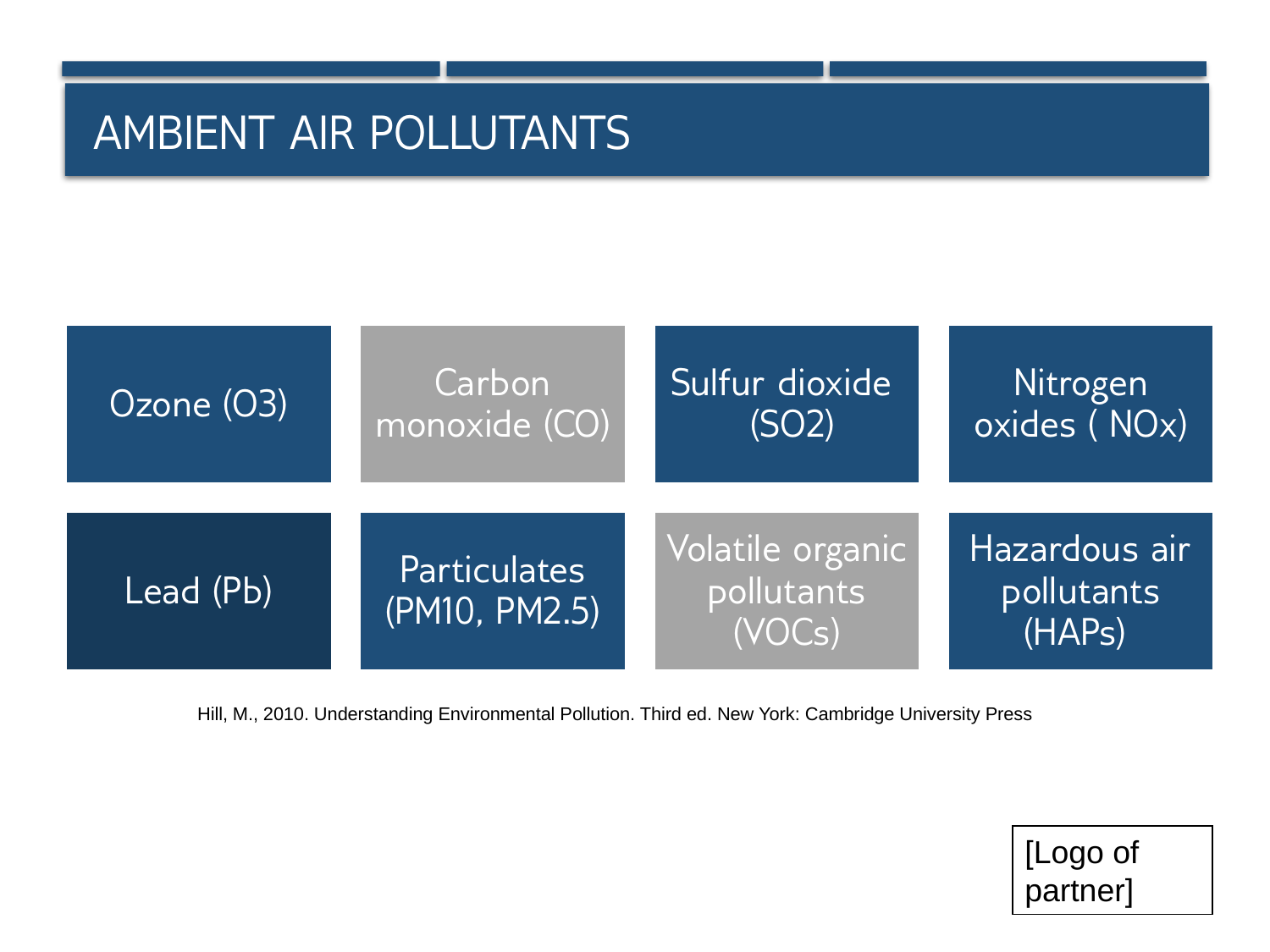

# Ambient air pollutants
Ozone (O3)
Carbon monoxide (CO)
Sulfur dioxide   (SO2)
Nitrogen oxides ( NOx)
Lead (Pb)
Particulates (PM10, PM2.5)
Volatile organic pollutants (VOCs)
Hazardous air pollutants (HAPs)
Hill, M., 2010. Understanding Environmental Pollution. Third ed. New York: Cambridge University Press